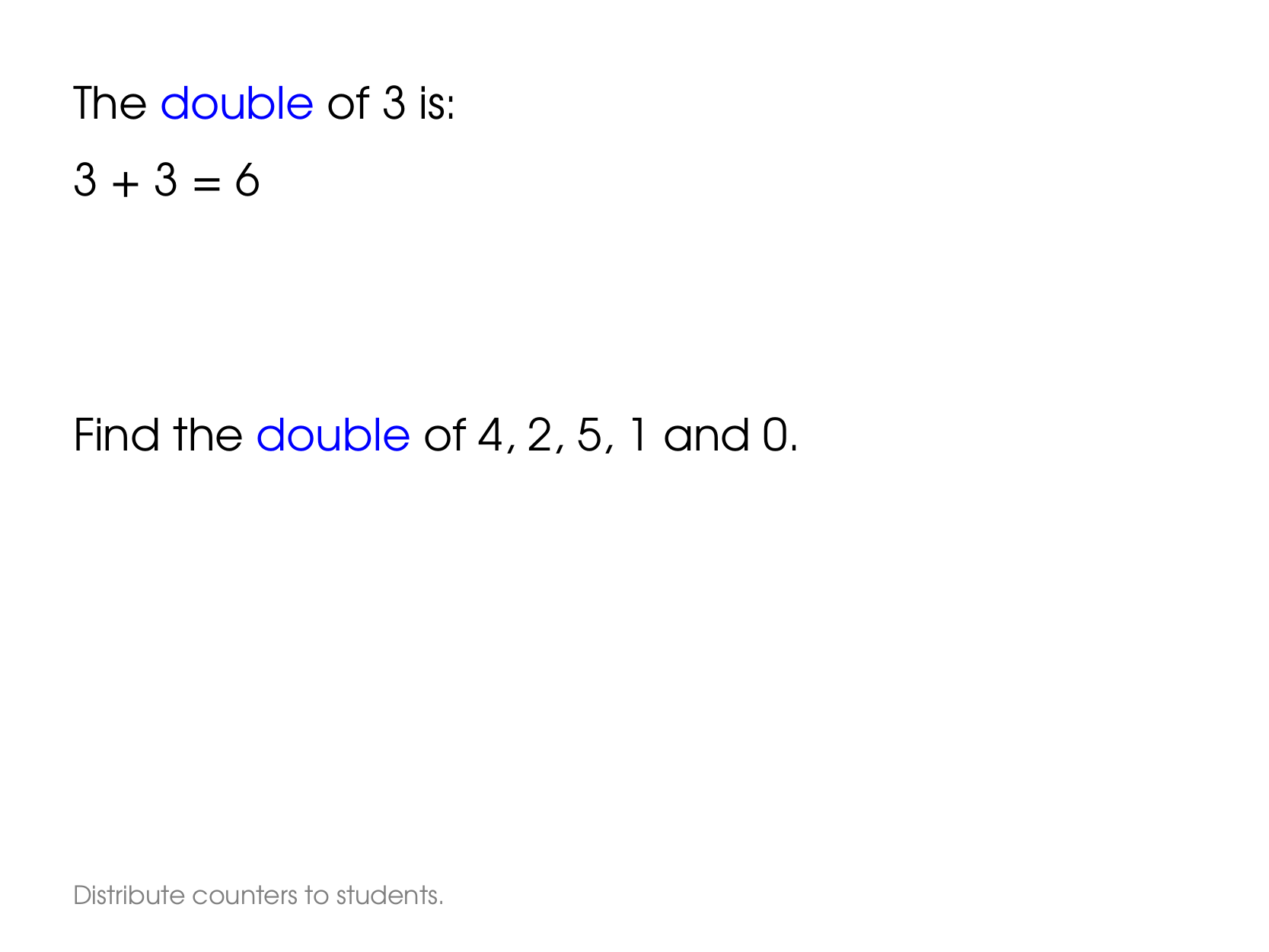

The double of 3 is:
3 + 3 = 6
Find the double of 4, 2, 5, 1 and 0.
Distribute counters to students.